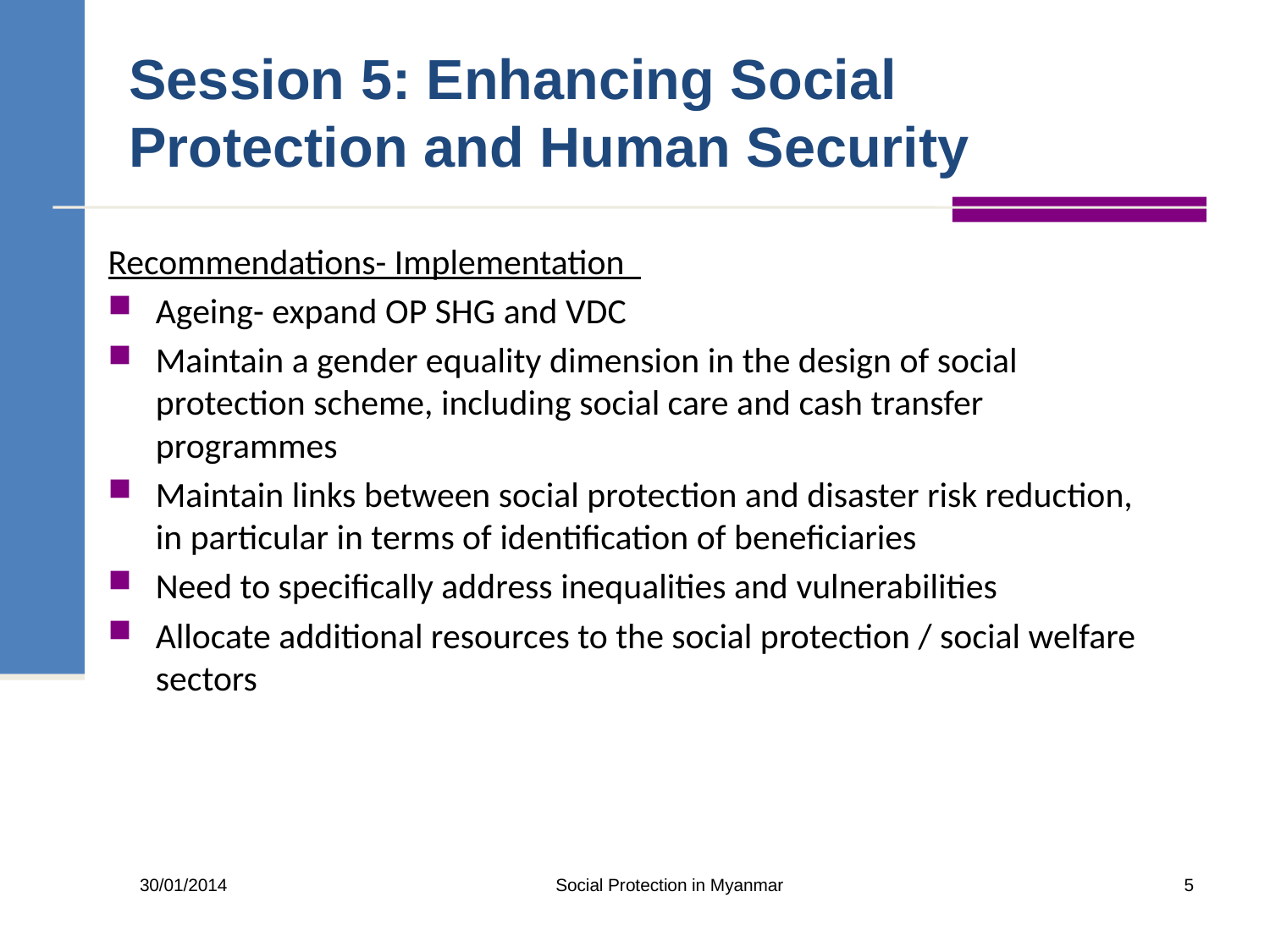

# Session 5: Enhancing Social Protection and Human Security
Recommendations- Implementation
Ageing- expand OP SHG and VDC
Maintain a gender equality dimension in the design of social protection scheme, including social care and cash transfer programmes
Maintain links between social protection and disaster risk reduction, in particular in terms of identification of beneficiaries
Need to specifically address inequalities and vulnerabilities
Allocate additional resources to the social protection / social welfare sectors

Social Protection in Myanmar
5
30/01/2014